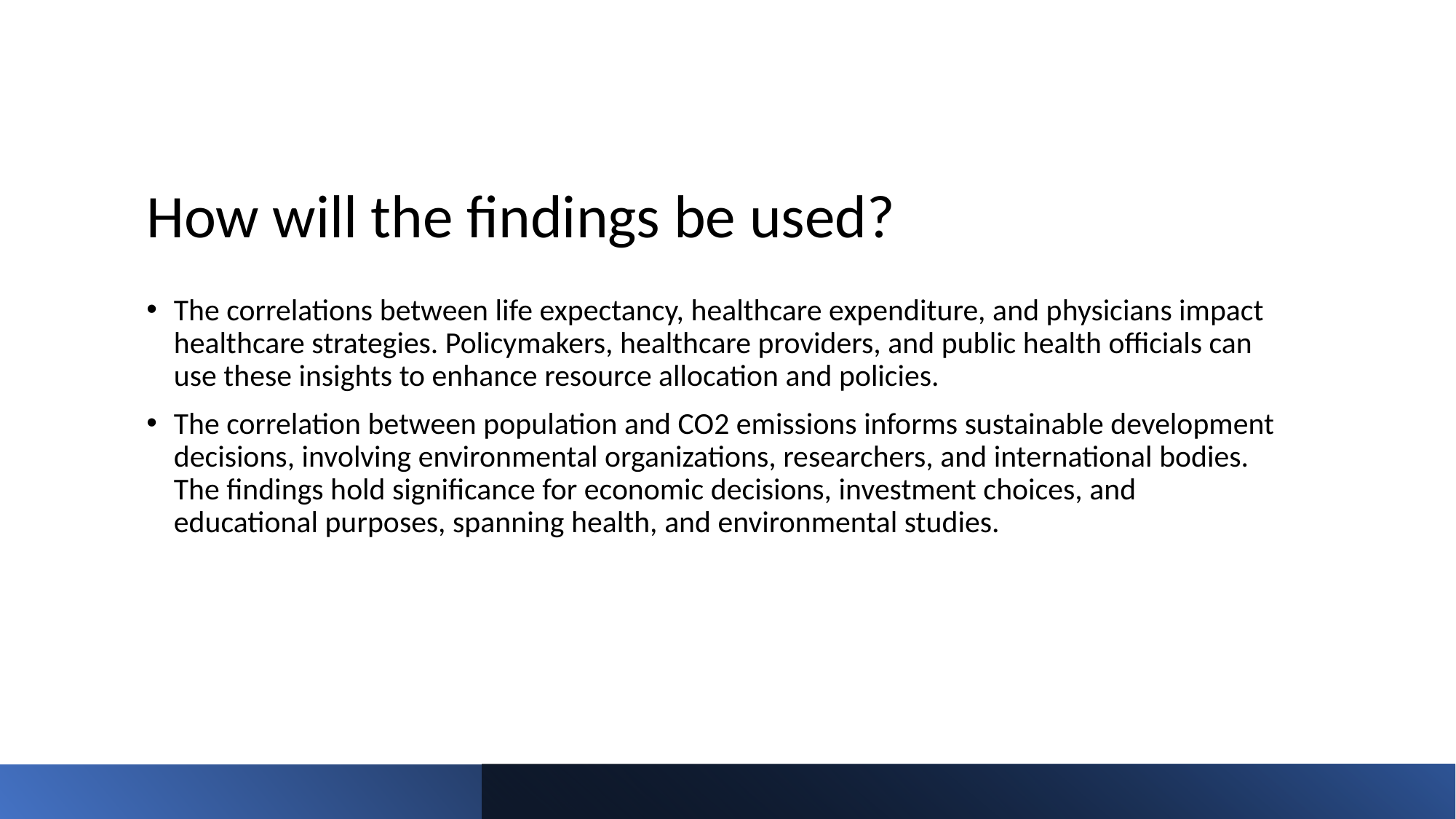

# How will the findings be used?
The correlations between life expectancy, healthcare expenditure, and physicians impact healthcare strategies. Policymakers, healthcare providers, and public health officials can use these insights to enhance resource allocation and policies.
The correlation between population and CO2 emissions informs sustainable development decisions, involving environmental organizations, researchers, and international bodies. The findings hold significance for economic decisions, investment choices, and educational purposes, spanning health, and environmental studies.